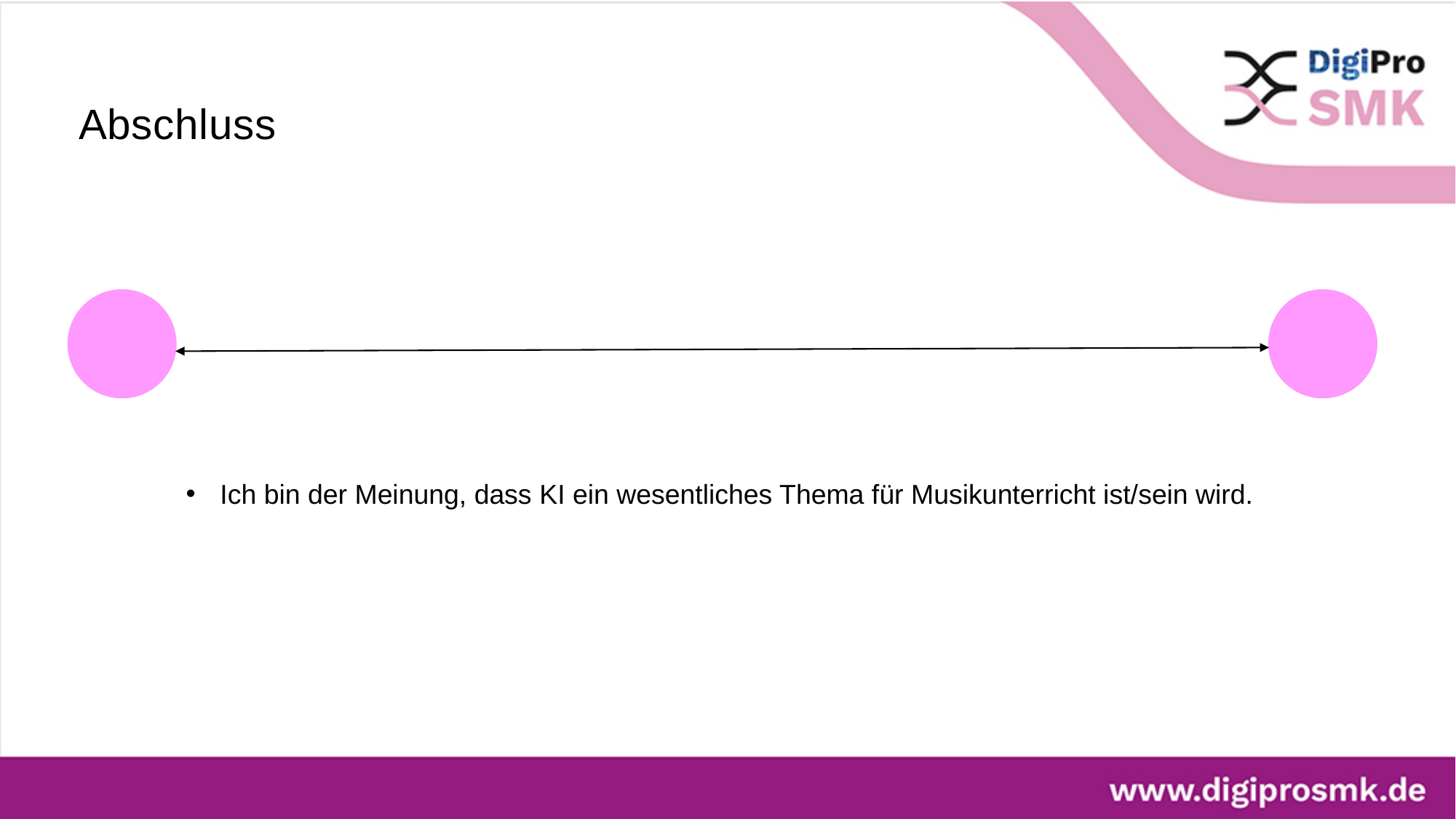

# Abschluss

Ich bin der Meinung, dass KI ein wesentliches Thema für Musikunterricht ist/sein wird.